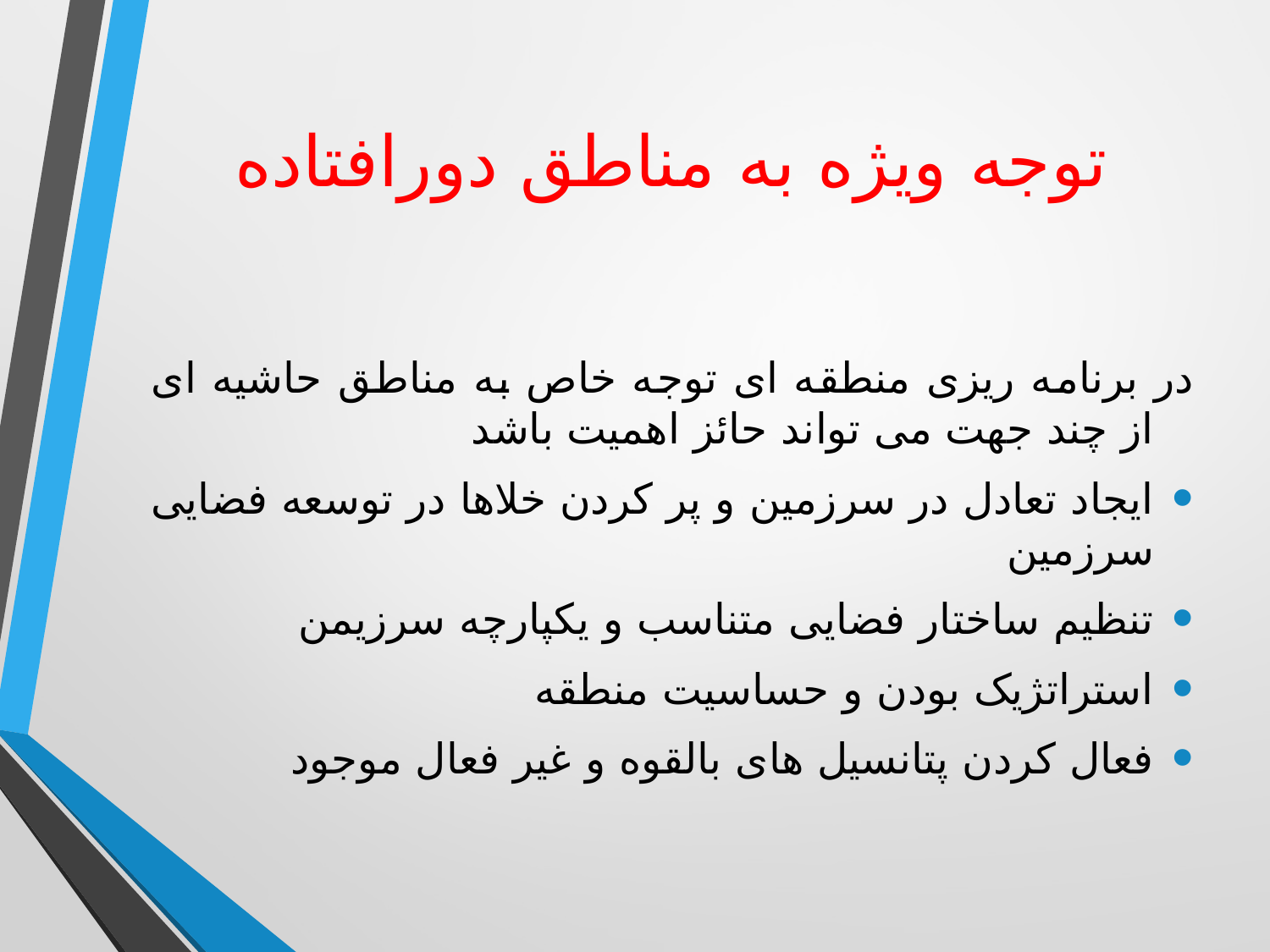

# توجه ویژه به مناطق دورافتاده
در برنامه ریزی منطقه ای توجه خاص به مناطق حاشیه ای از چند جهت می تواند حائز اهمیت باشد
ایجاد تعادل در سرزمین و پر کردن خلاها در توسعه فضایی سرزمین
تنظیم ساختار فضایی متناسب و یکپارچه سرزیمن
استراتژیک بودن و حساسیت منطقه
فعال کردن پتانسیل های بالقوه و غیر فعال موجود